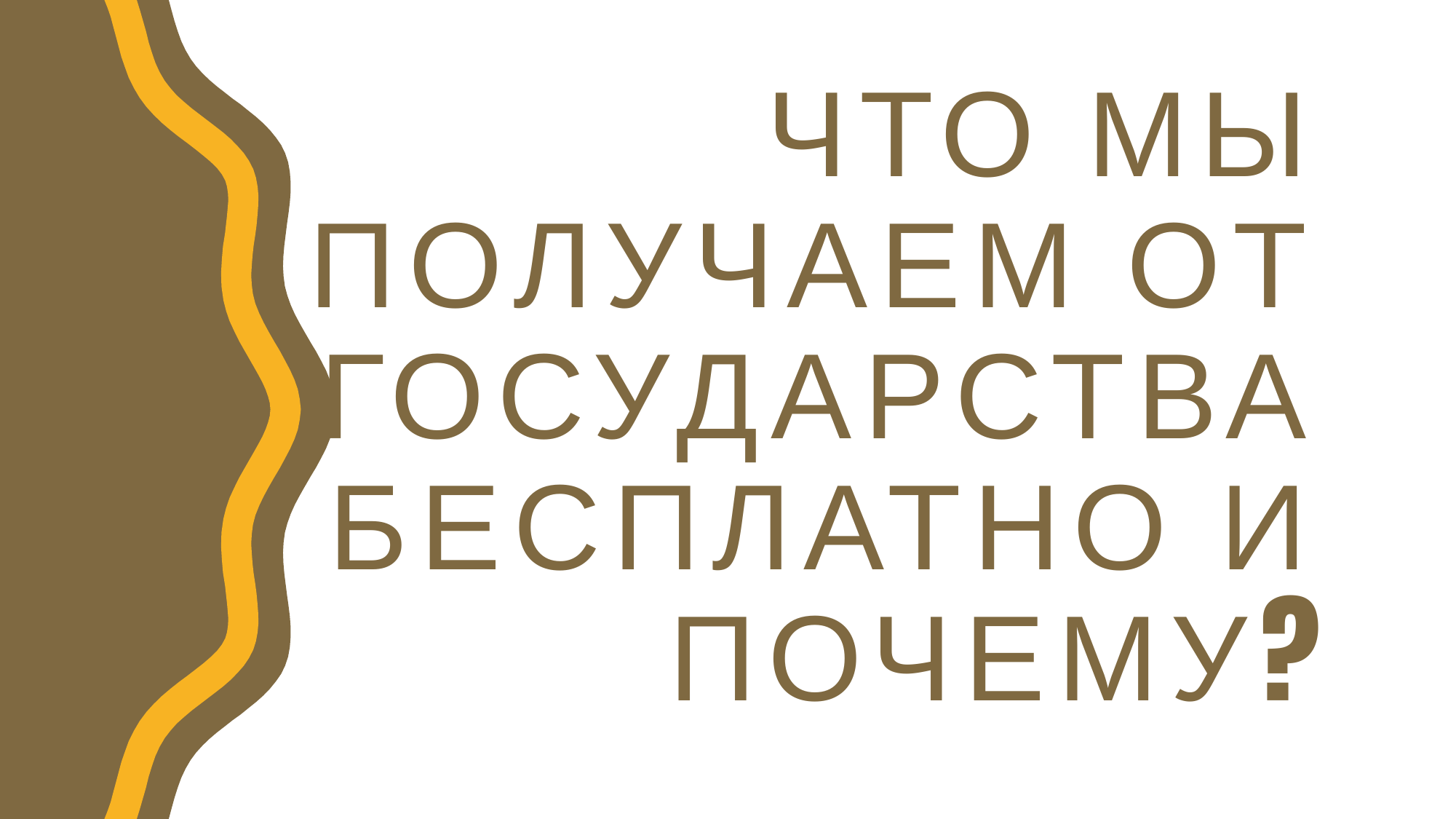

# ЧТО МЫ ПОЛУЧАЕМ ОТ Государства БЕСПЛАТНО И ПОЧЕМУ?